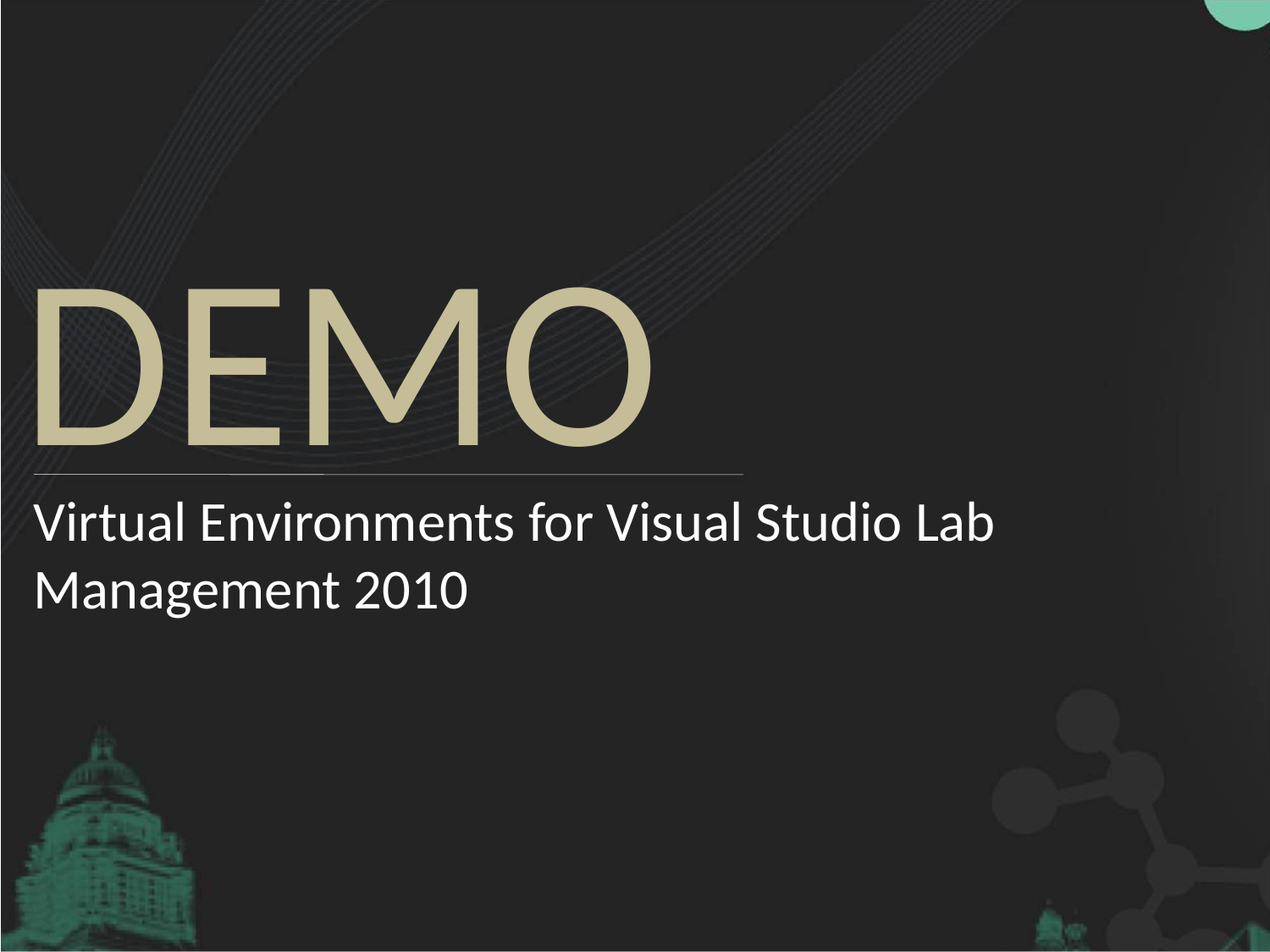

Virtual Environments for Visual Studio Lab Management 2010